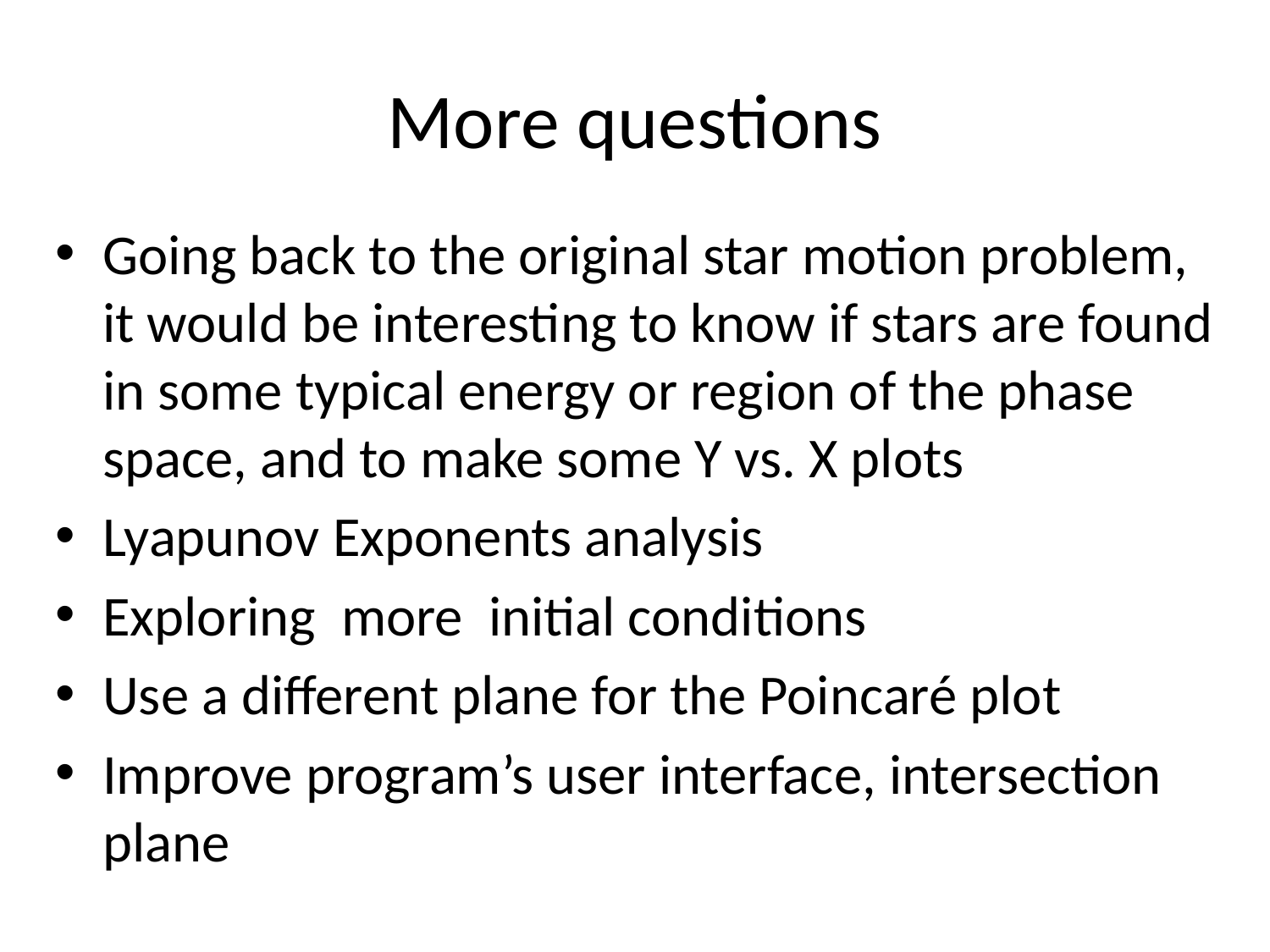

# More questions
Going back to the original star motion problem, it would be interesting to know if stars are found in some typical energy or region of the phase space, and to make some Y vs. X plots
Lyapunov Exponents analysis
Exploring  more  initial conditions
Use a different plane for the Poincaré plot
Improve program’s user interface, intersection plane